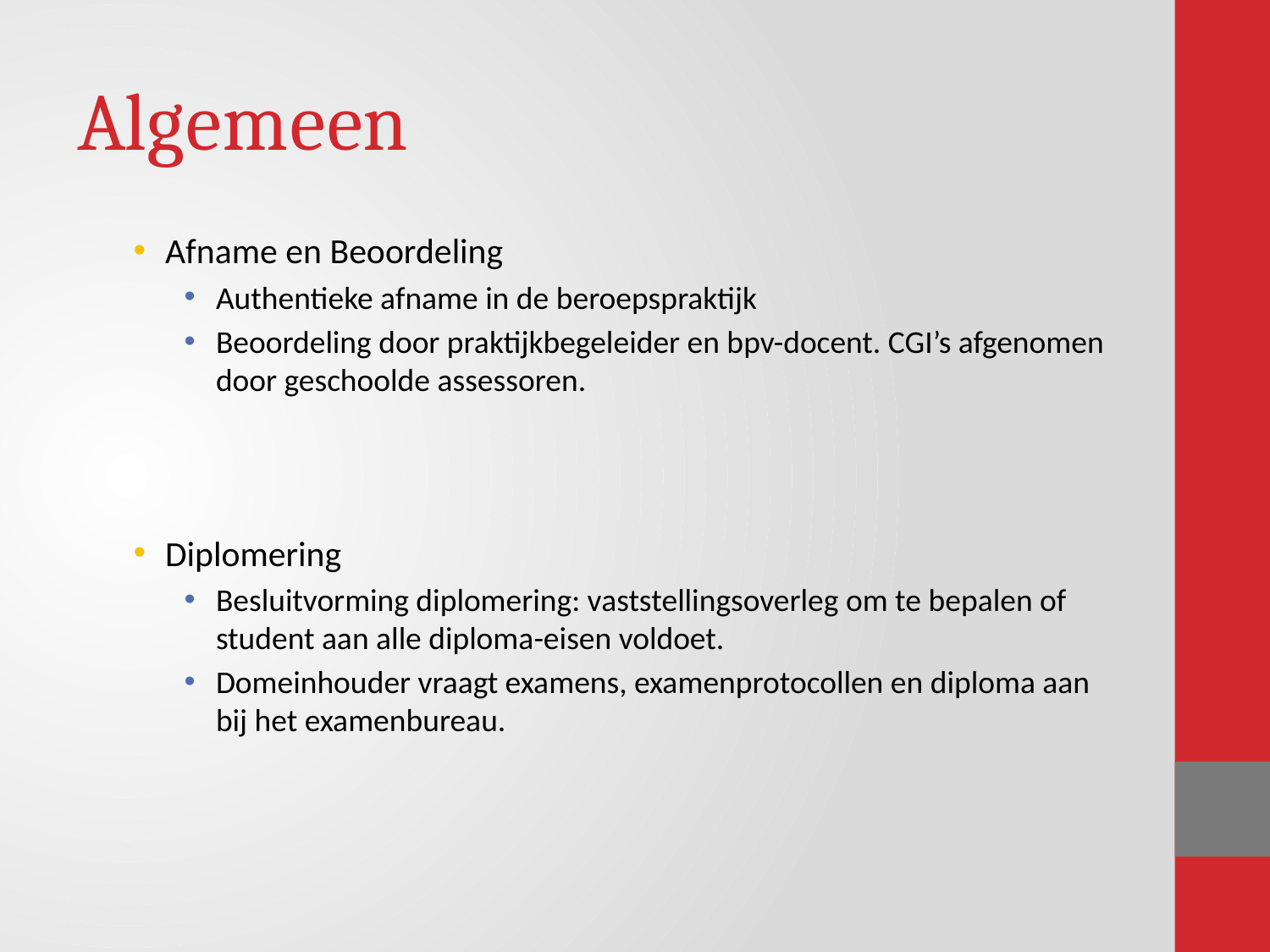

# Algemeen
Afname en Beoordeling
Authentieke afname in de beroepspraktijk
Beoordeling door praktijkbegeleider en bpv-docent. CGI’s afgenomen door geschoolde assessoren.

Diplomering
Besluitvorming diplomering: vaststellingsoverleg om te bepalen of student aan alle diploma-eisen voldoet.
Domeinhouder vraagt examens, examenprotocollen en diploma aan bij het examenbureau.